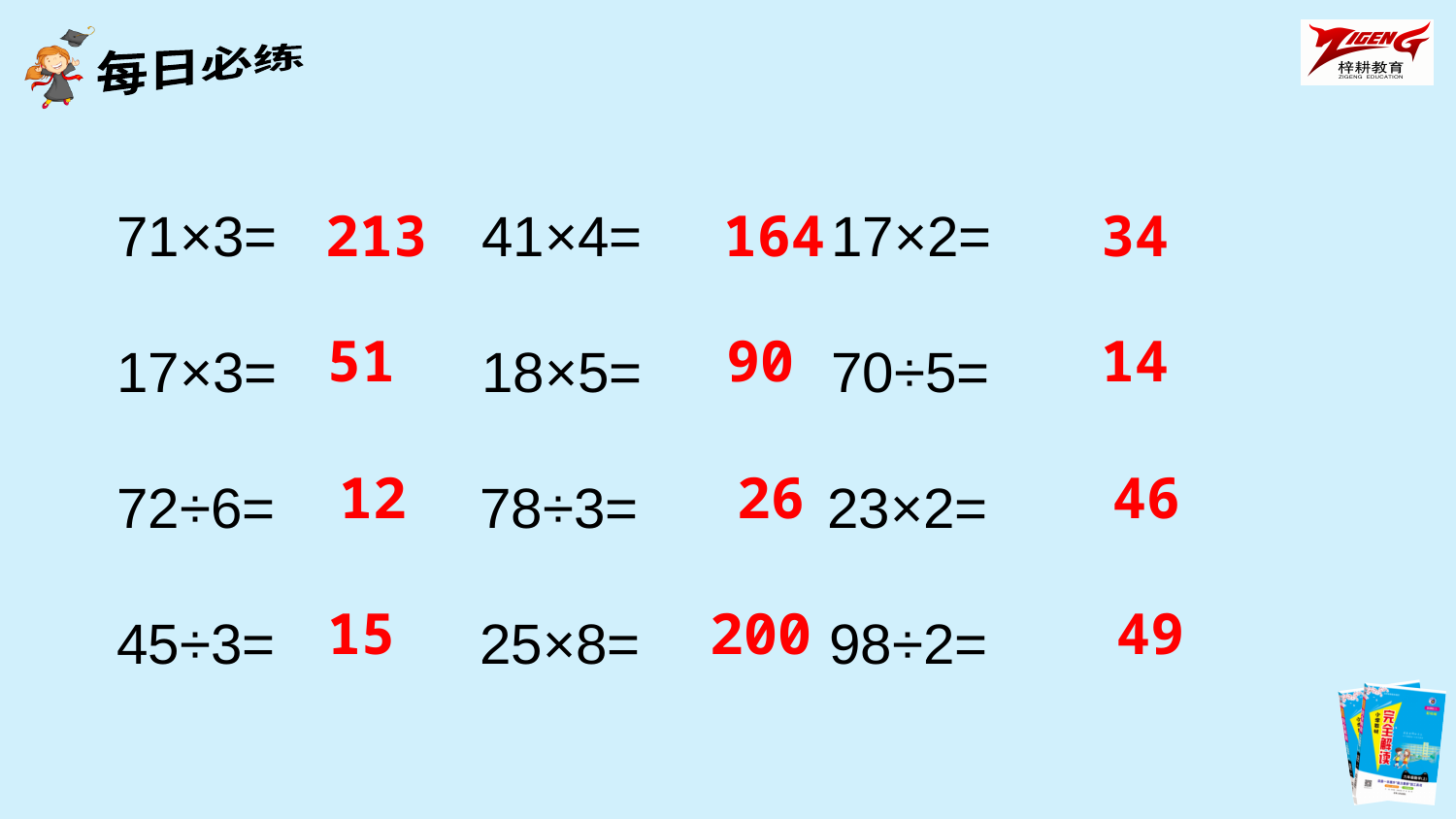

71×3=             41×4=            17×2=
17×3=             18×5=            70÷5=
72÷6=             78÷3=            23×2=
45÷3=             25×8=            98÷2=
213
164
34
51
90
14
12
26
46
15
200
49